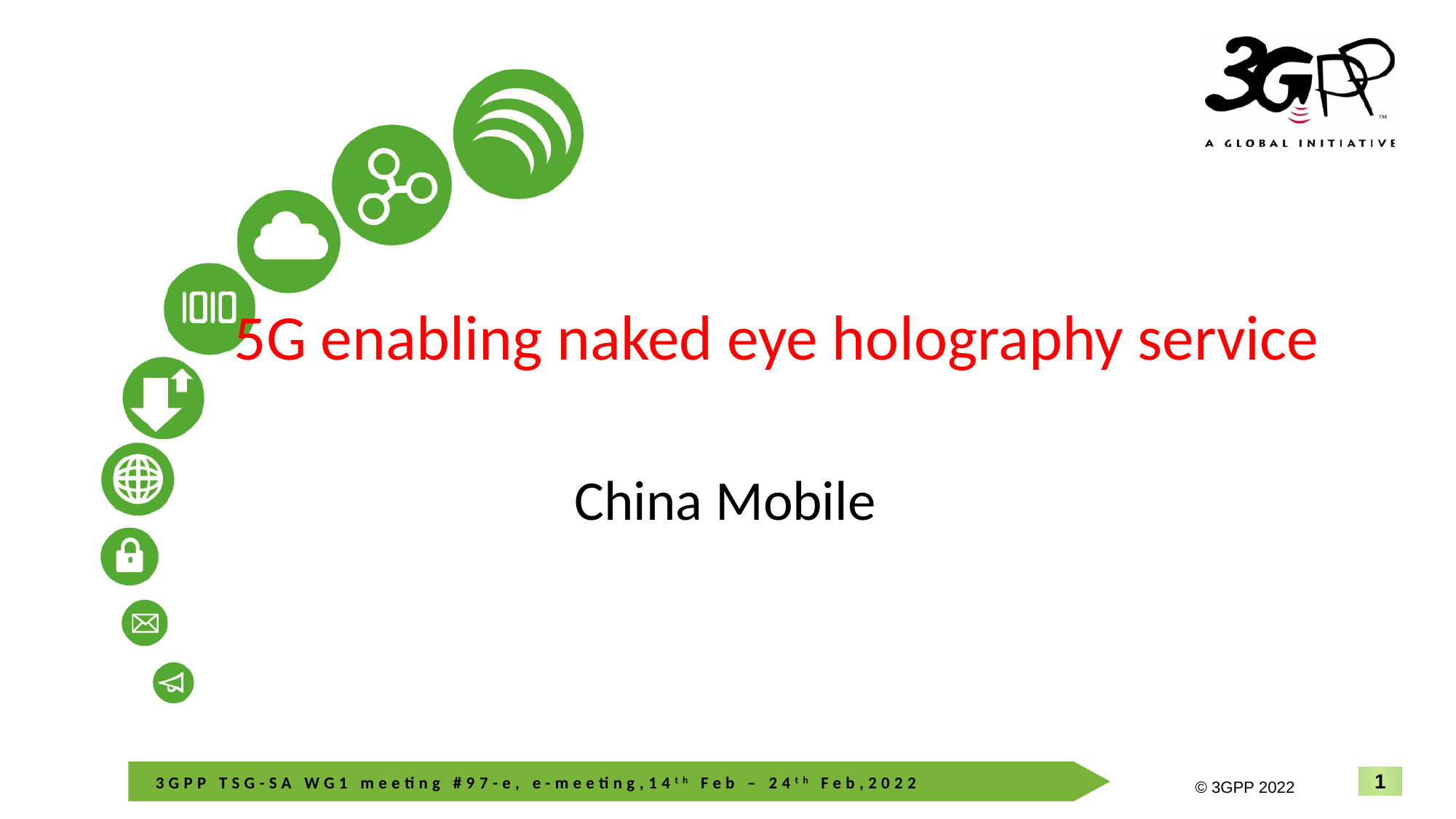

# 5G enabling naked eye holography service
China Mobile